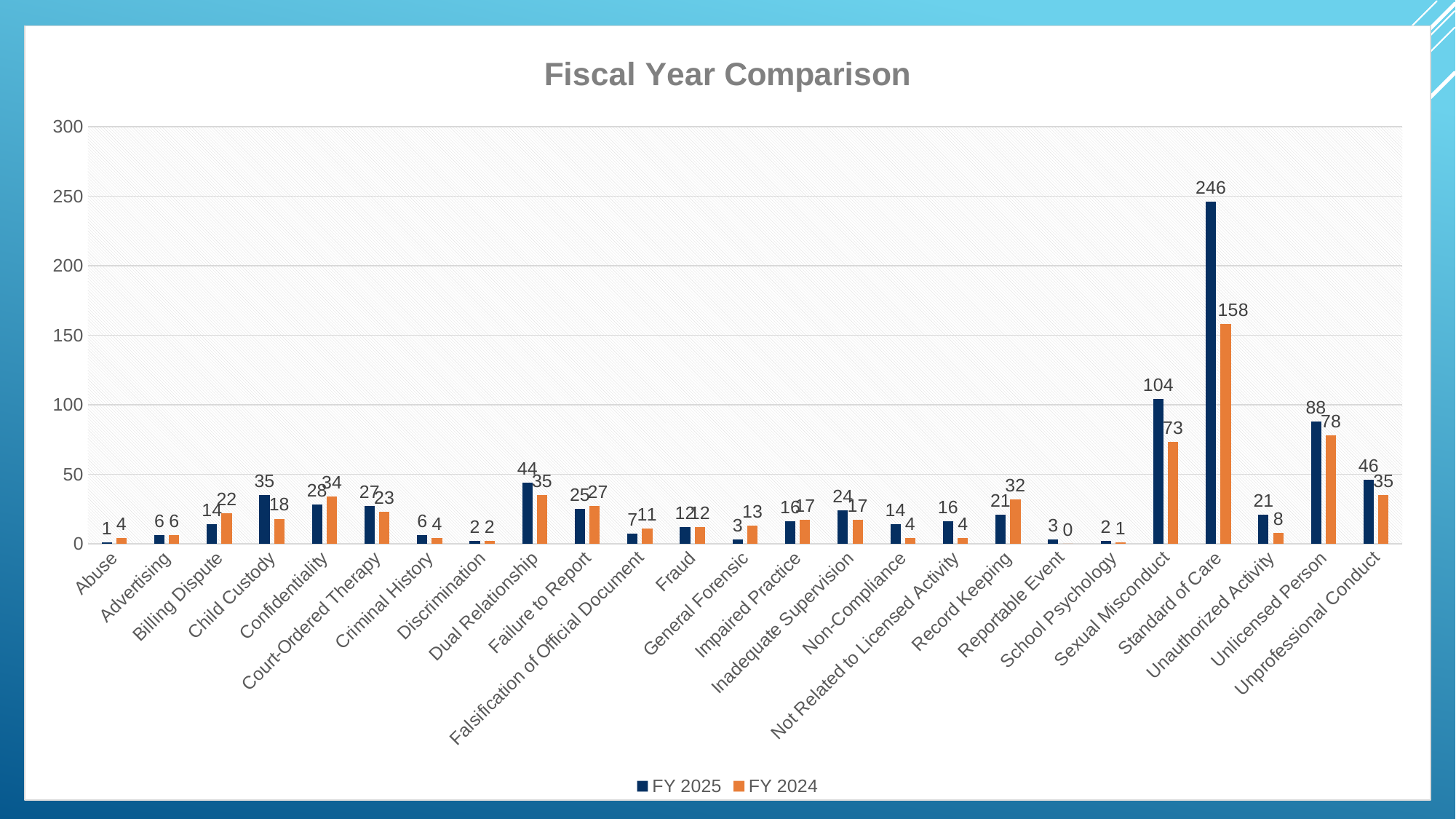

### Chart: Fiscal Year Comparison

| Category | FY 2025 | FY 2024 |
|---|---|---|
| Abuse | 1.0 | 4.0 |
| Advertising | 6.0 | 6.0 |
| Billing Dispute | 14.0 | 22.0 |
| Child Custody | 35.0 | 18.0 |
| Confidentiality | 28.0 | 34.0 |
| Court-Ordered Therapy | 27.0 | 23.0 |
| Criminal History | 6.0 | 4.0 |
| Discrimination | 2.0 | 2.0 |
| Dual Relationship | 44.0 | 35.0 |
| Failure to Report | 25.0 | 27.0 |
| Falsification of Official Document | 7.0 | 11.0 |
| Fraud | 12.0 | 12.0 |
| General Forensic | 3.0 | 13.0 |
| Impaired Practice | 16.0 | 17.0 |
| Inadequate Supervision | 24.0 | 17.0 |
| Non-Compliance | 14.0 | 4.0 |
| Not Related to Licensed Activity | 16.0 | 4.0 |
| Record Keeping | 21.0 | 32.0 |
| Reportable Event | 3.0 | 0.0 |
| School Psychology | 2.0 | 1.0 |
| Sexual Misconduct | 104.0 | 73.0 |
| Standard of Care | 246.0 | 158.0 |
| Unauthorized Activity | 21.0 | 8.0 |
| Unlicensed Person | 88.0 | 78.0 |
| Unprofessional Conduct | 46.0 | 35.0 |